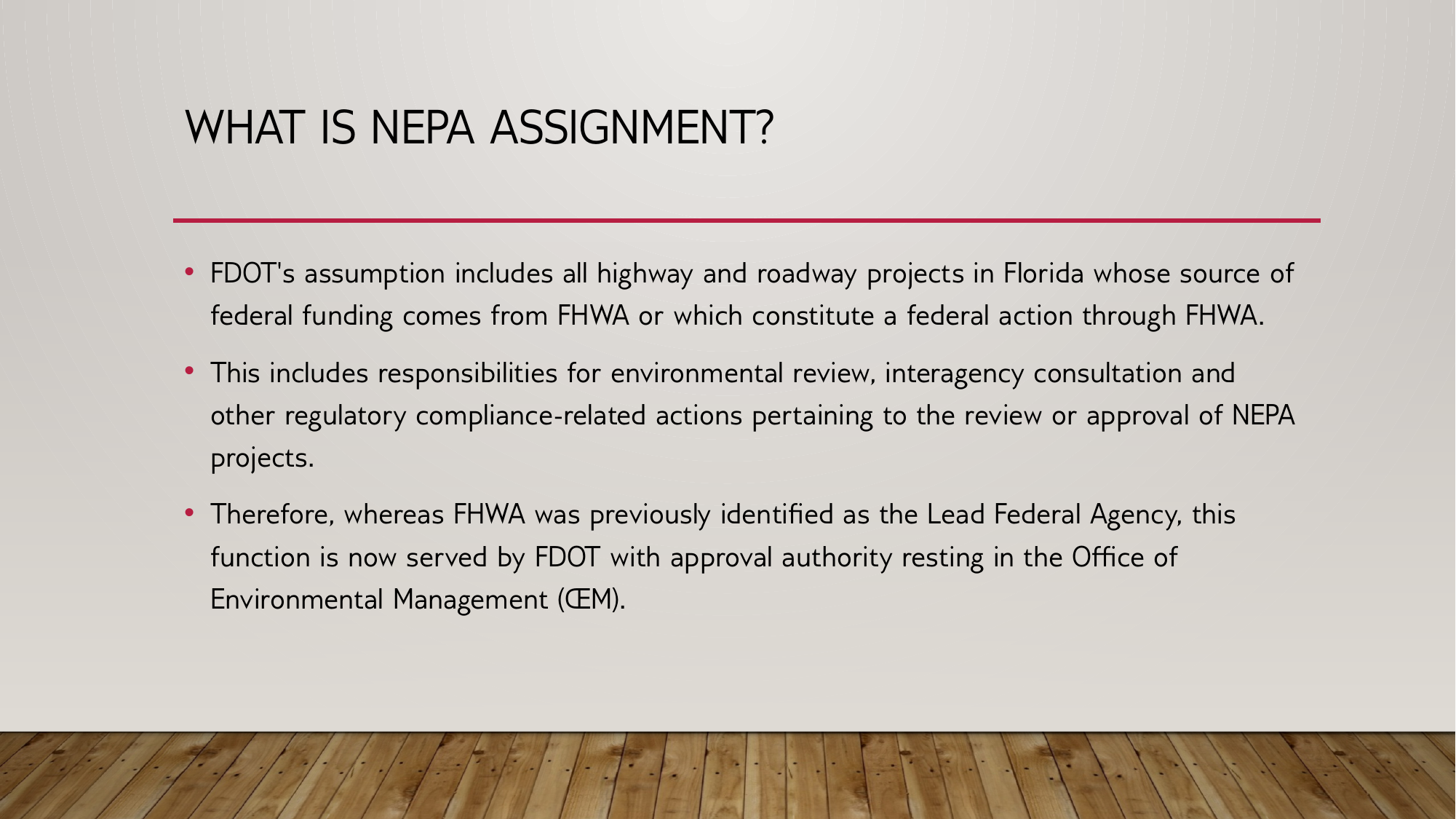

# What is NEPA Assignment?
FDOT's assumption includes all highway and roadway projects in Florida whose source of federal funding comes from FHWA or which constitute a federal action through FHWA.
This includes responsibilities for environmental review, interagency consultation and other regulatory compliance-related actions pertaining to the review or approval of NEPA projects.
Therefore, whereas FHWA was previously identified as the Lead Federal Agency, this function is now served by FDOT with approval authority resting in the Office of Environmental Management (OEM).